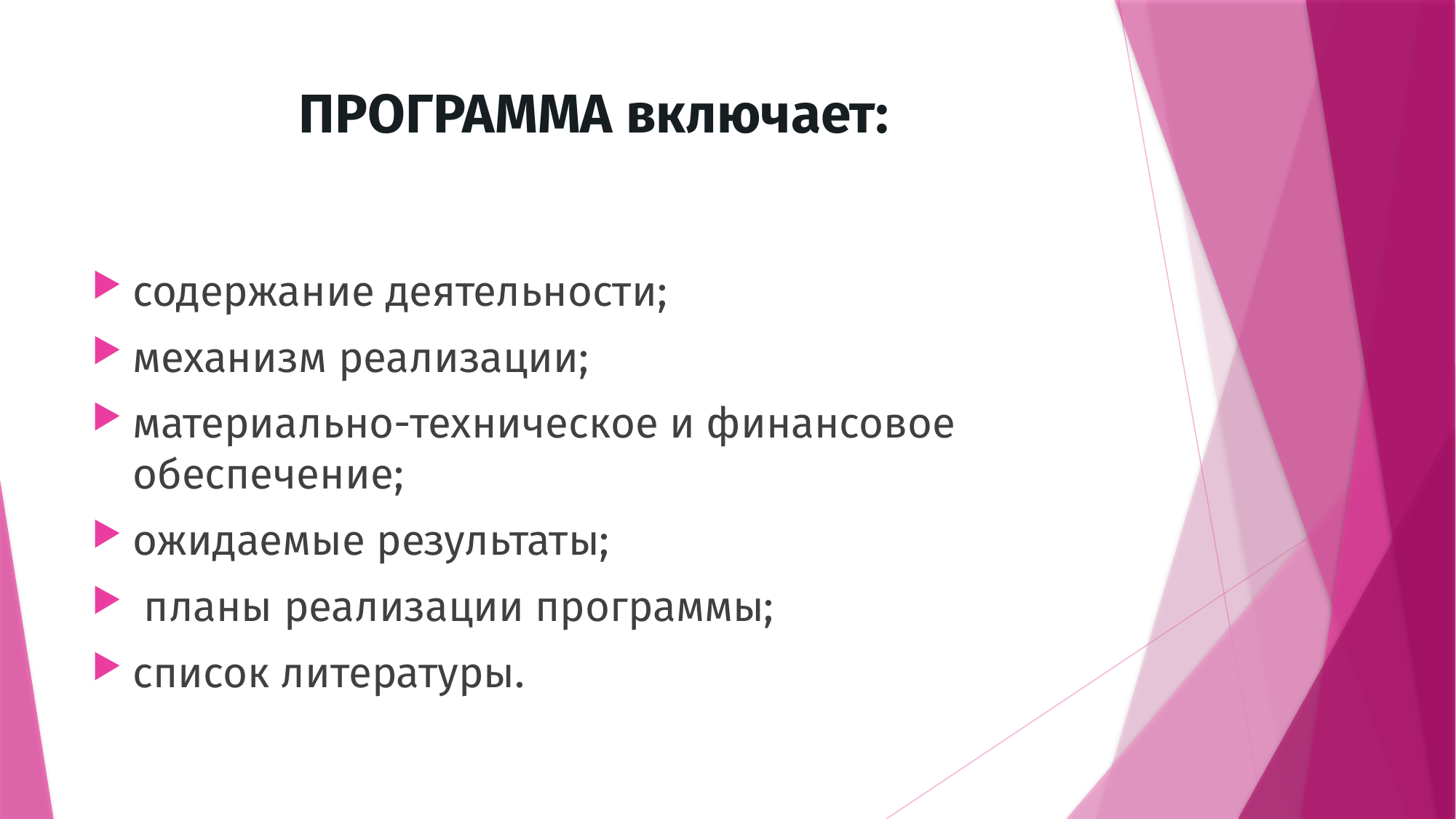

# ПРОГРАММА включает:
содержание деятельности;
механизм реализации;
материально-техническое и финансовое обеспечение;
ожидаемые результаты;
 планы реализации программы;
список литературы.